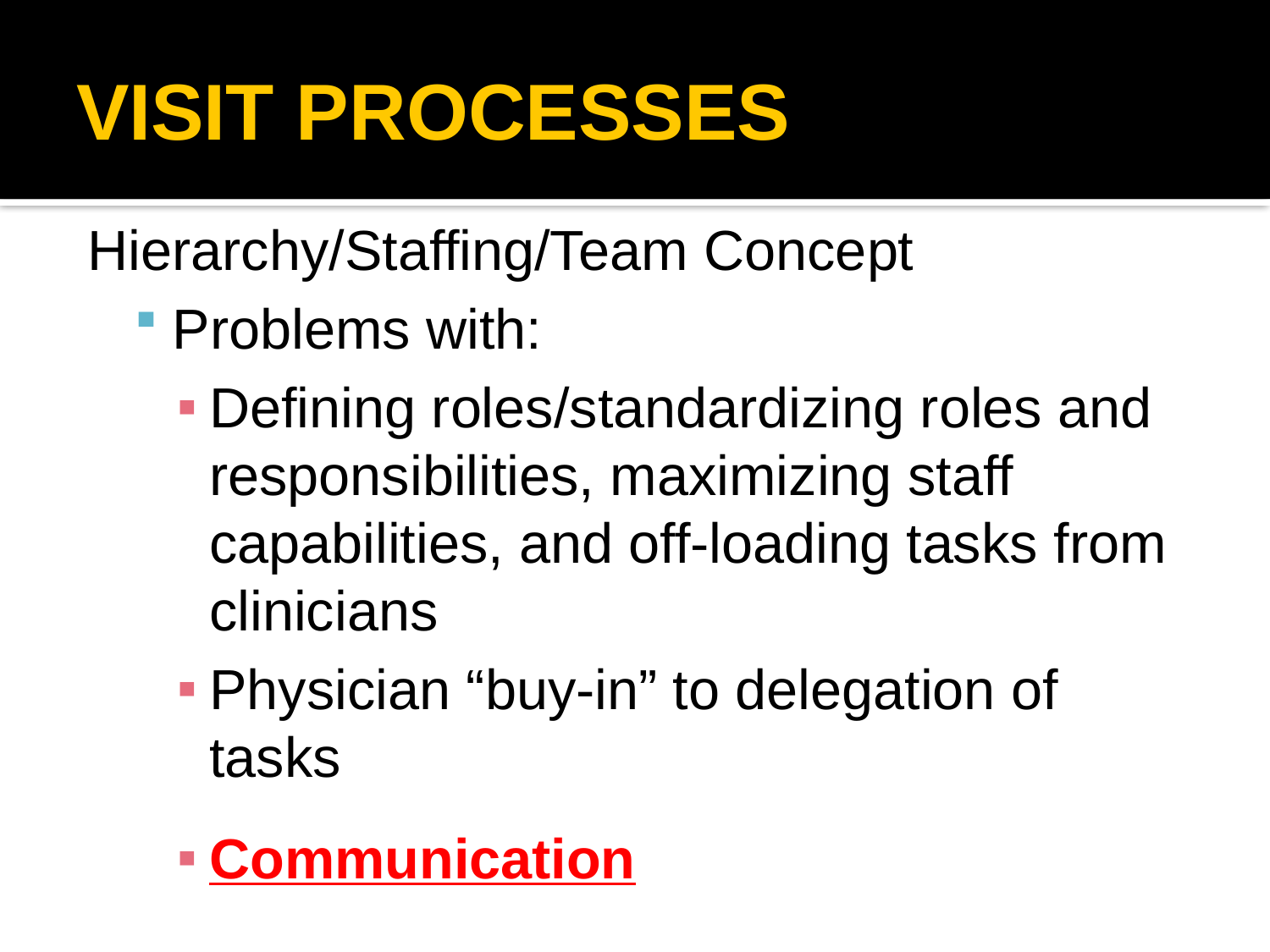

# VISIT PROCESSES
Hierarchy/Staffing/Team Concept
Problems with:
Defining roles/standardizing roles and responsibilities, maximizing staff capabilities, and off-loading tasks from clinicians
Physician “buy-in” to delegation of tasks
Communication